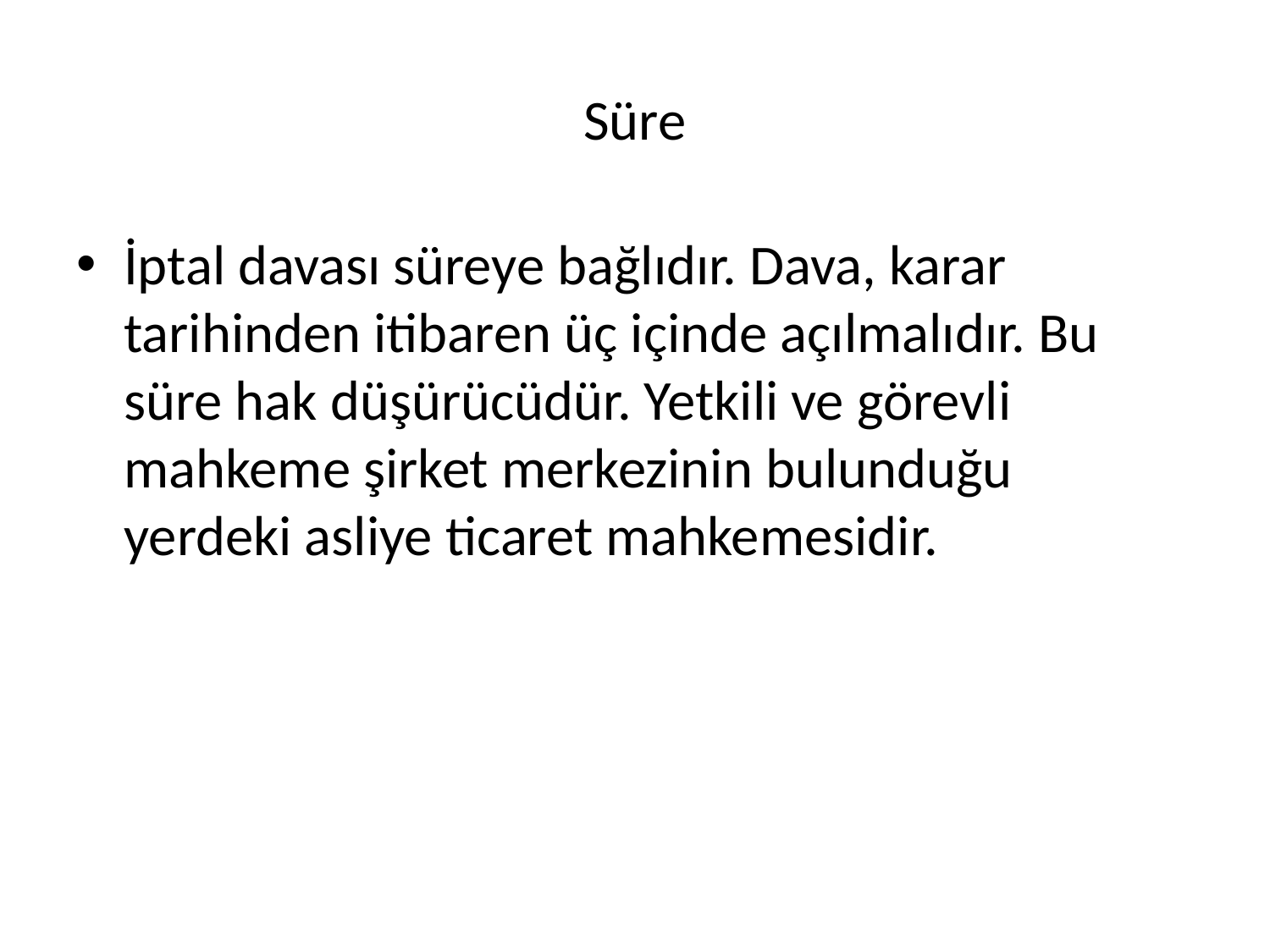

# Süre
İptal davası süreye bağlıdır. Dava, karar tarihinden itibaren üç içinde açılmalıdır. Bu süre hak düşürücüdür. Yetkili ve görevli mahkeme şirket merkezinin bulunduğu yerdeki asliye ticaret mahkemesidir.